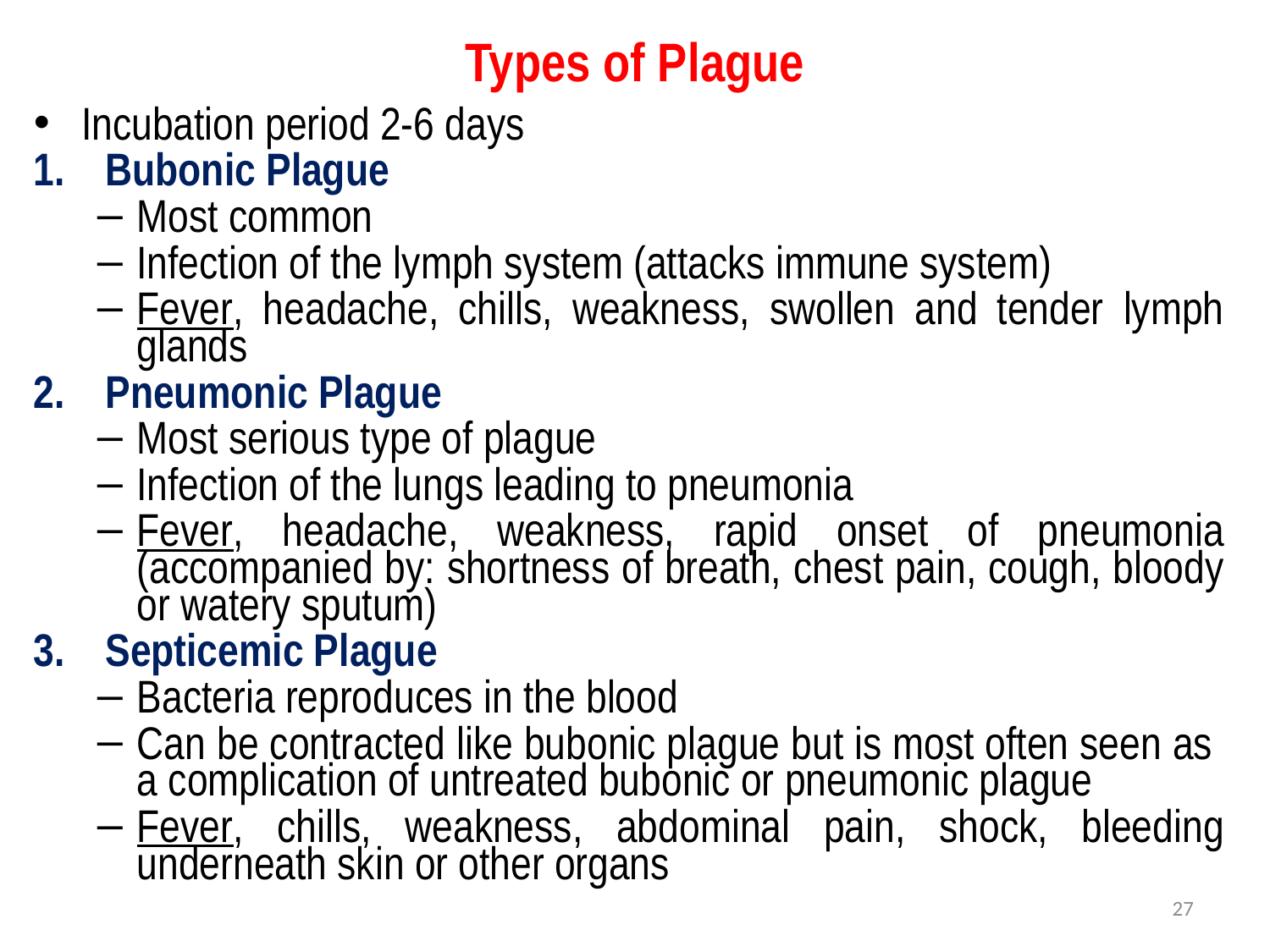

# Types of Plague
Incubation period 2-6 days
Bubonic Plague
Most common
Infection of the lymph system (attacks immune system)
Fever, headache, chills, weakness, swollen and tender lymph glands
Pneumonic Plague
Most serious type of plague
Infection of the lungs leading to pneumonia
Fever, headache, weakness, rapid onset of pneumonia (accompanied by: shortness of breath, chest pain, cough, bloody or watery sputum)
Septicemic Plague
Bacteria reproduces in the blood
Can be contracted like bubonic plague but is most often seen as  a complication of untreated bubonic or pneumonic plague
Fever, chills, weakness, abdominal pain, shock, bleeding underneath skin or other organs

27